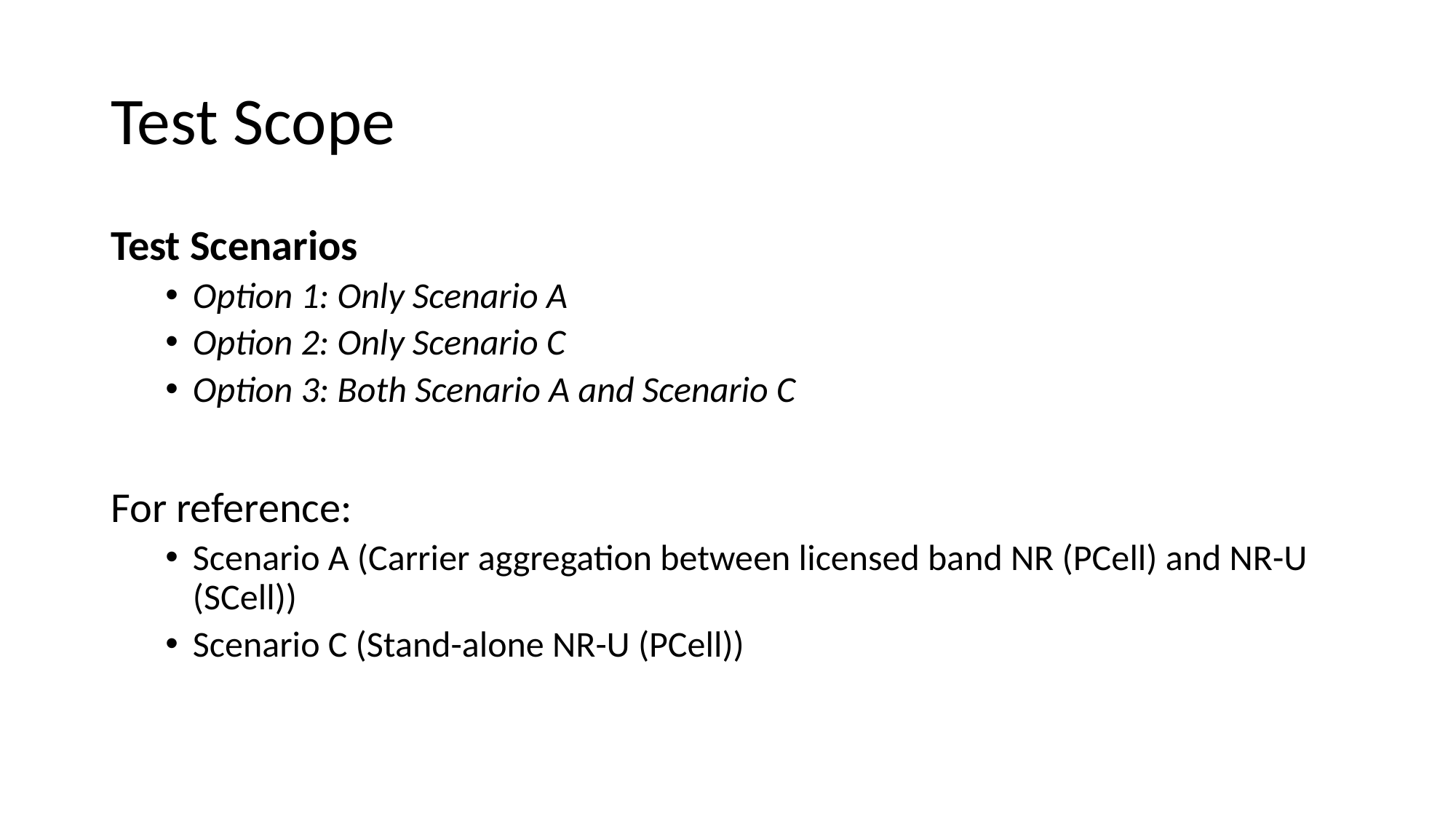

# Test Scope
Test Scenarios
Option 1: Only Scenario A
Option 2: Only Scenario C
Option 3: Both Scenario A and Scenario C

For reference:
Scenario A (Carrier aggregation between licensed band NR (PCell) and NR-U (SCell))
Scenario C (Stand-alone NR-U (PCell))